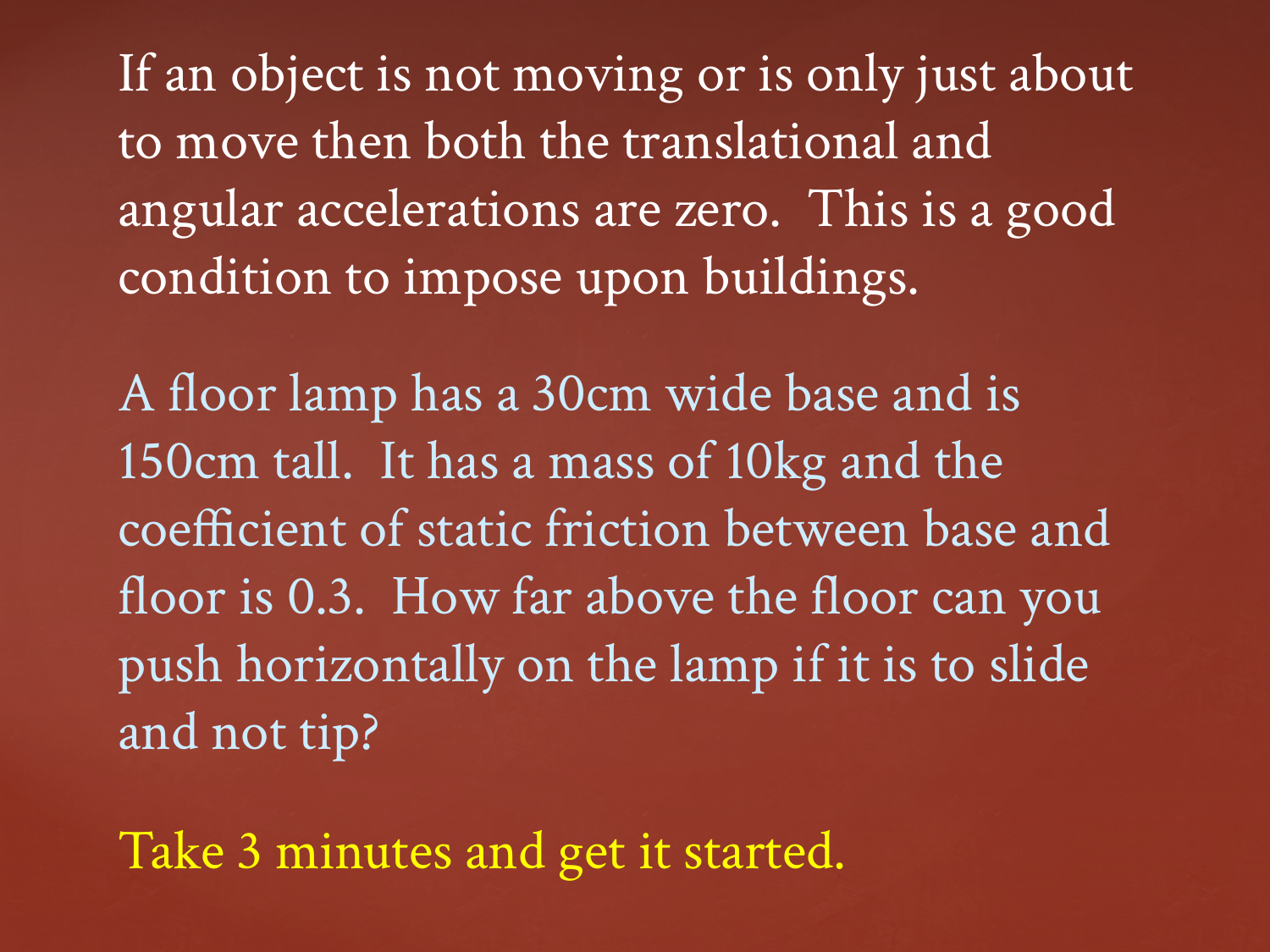

# If an object is not moving or is only just about to move then both the translational and angular accelerations are zero.  This is a good condition to impose upon buildings.
A floor lamp has a 30cm wide base and is 150cm tall.  It has a mass of 10kg and the coefficient of static friction between base and floor is 0.3.  How far above the floor can you push horizontally on the lamp if it is to slide and not tip?
Take 3 minutes and get it started.